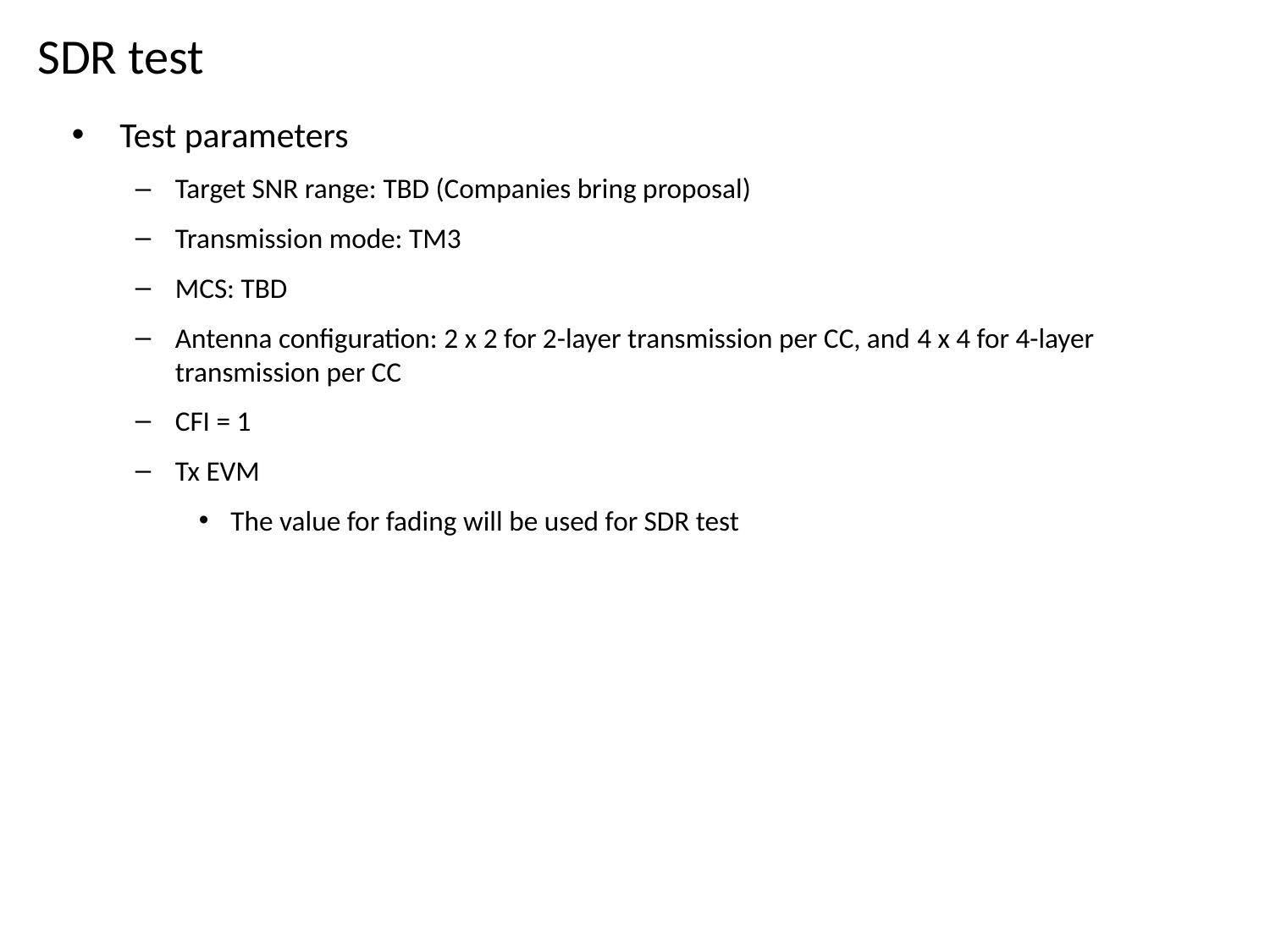

# SDR test
Test parameters
Target SNR range: TBD (Companies bring proposal)
Transmission mode: TM3
MCS: TBD
Antenna configuration: 2 x 2 for 2-layer transmission per CC, and 4 x 4 for 4-layer transmission per CC
CFI = 1
Tx EVM
The value for fading will be used for SDR test